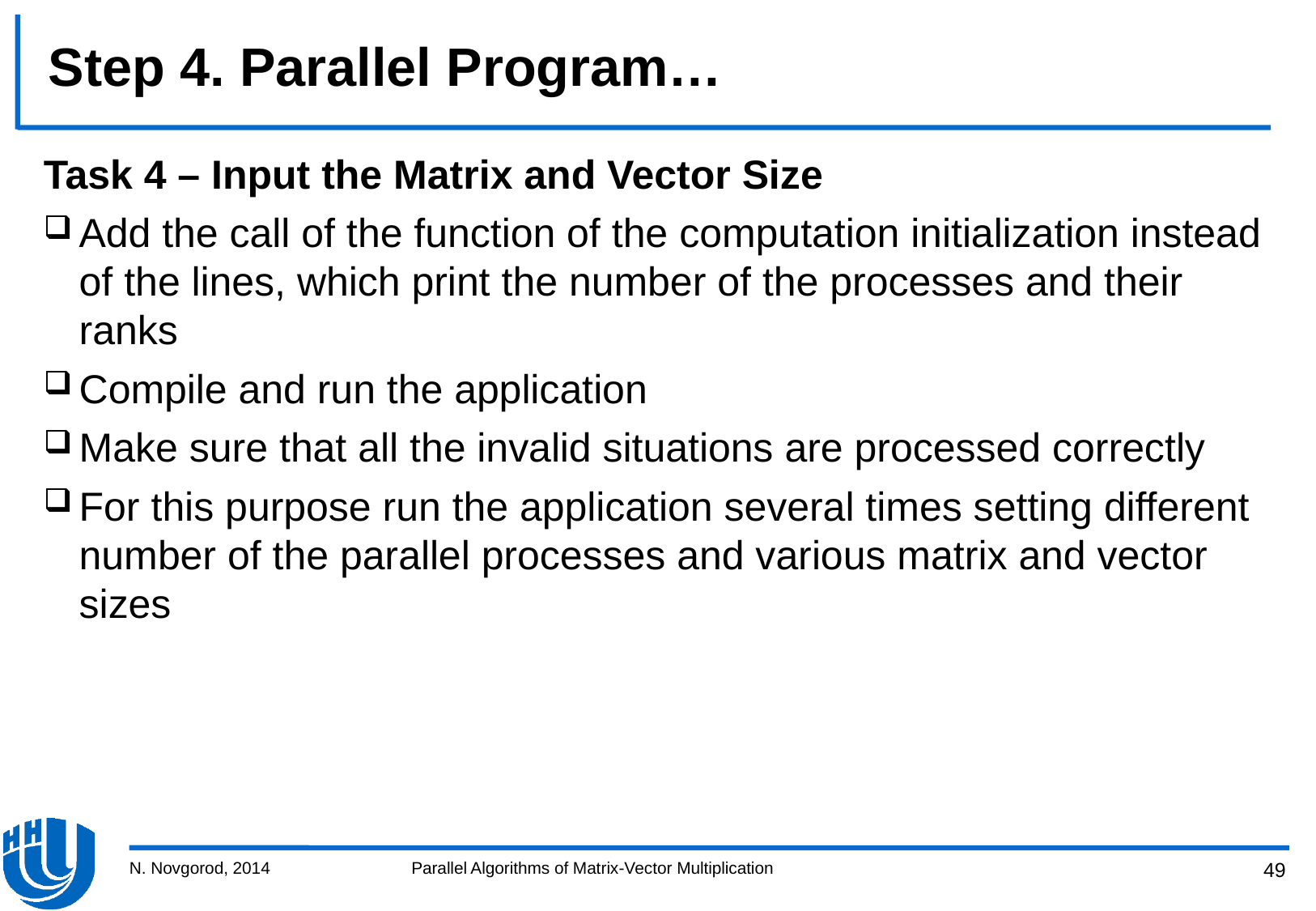

# Step 4. Parallel Program…
Task 4 – Input the Matrix and Vector Size
Add the call of the function of the computation initialization instead of the lines, which print the number of the processes and their ranks
Compile and run the application
Make sure that all the invalid situations are processed correctly
For this purpose run the application several times setting different number of the parallel processes and various matrix and vector sizes
N. Novgorod, 2014
Parallel Algorithms of Matrix-Vector Multiplication
49